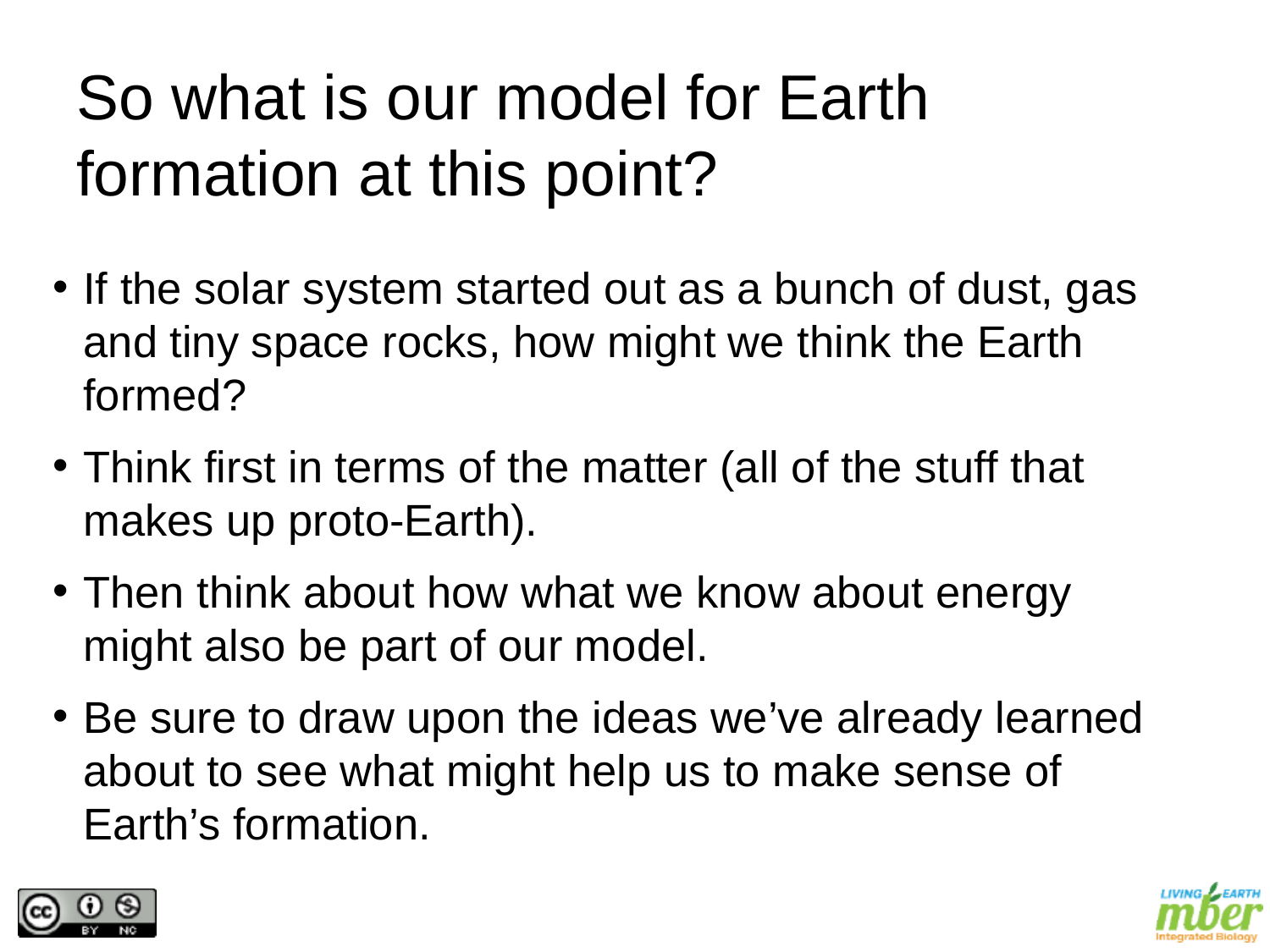

# So what is our model for Earth formation at this point?
If the solar system started out as a bunch of dust, gas and tiny space rocks, how might we think the Earth formed?
Think first in terms of the matter (all of the stuff that makes up proto-Earth).
Then think about how what we know about energy might also be part of our model.
Be sure to draw upon the ideas we’ve already learned about to see what might help us to make sense of Earth’s formation.